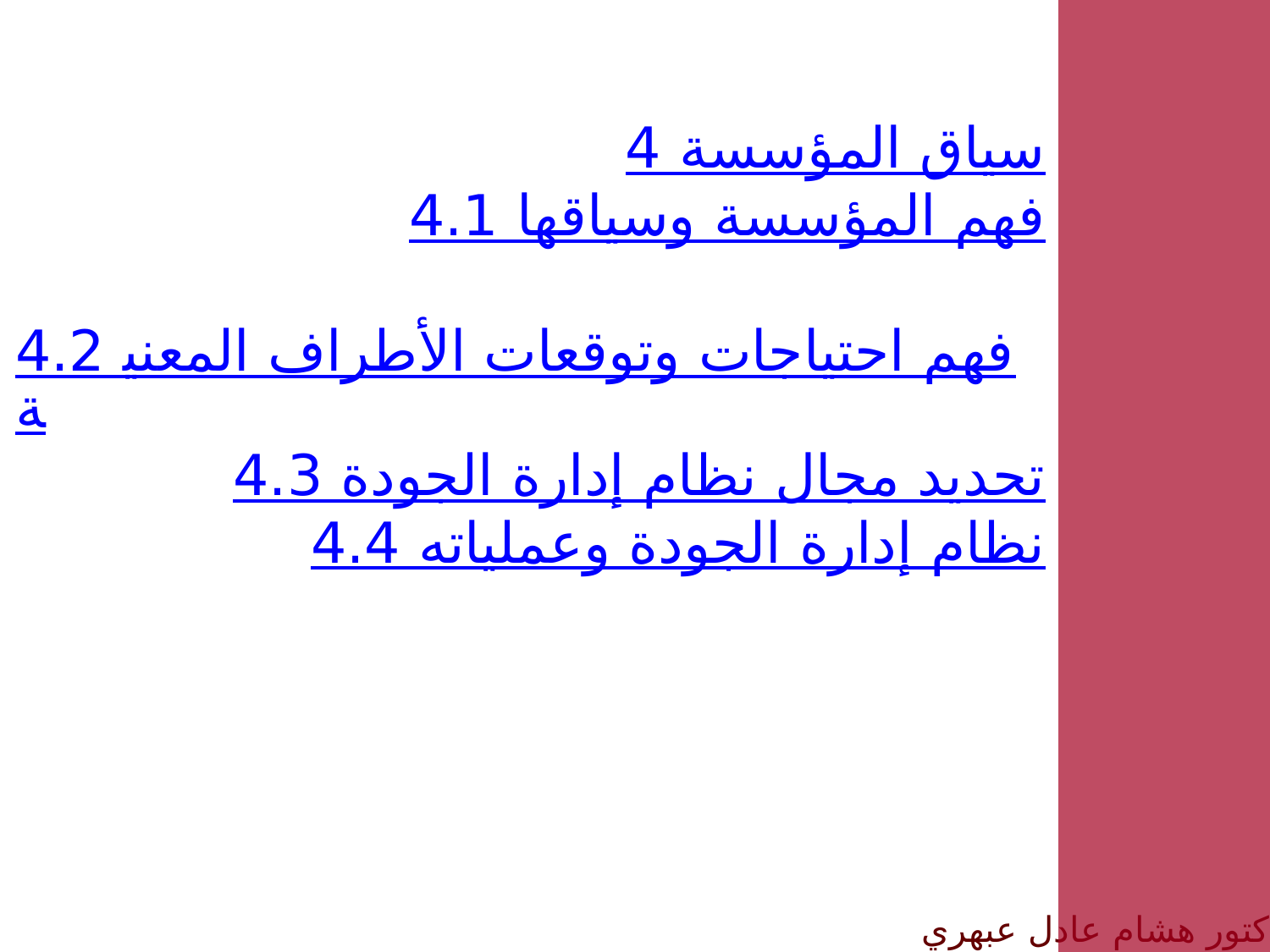

4 سياق المؤسسة
	4.1 فهم المؤسسة وسياقها
	4.2 فهم احتياجات وتوقعات الأطراف المعنية
	4.3 تحديد مجال نظام إدارة الجودة
	4.4 نظام إدارة الجودة وعملياته

الدكتور هشام عادل عبهري